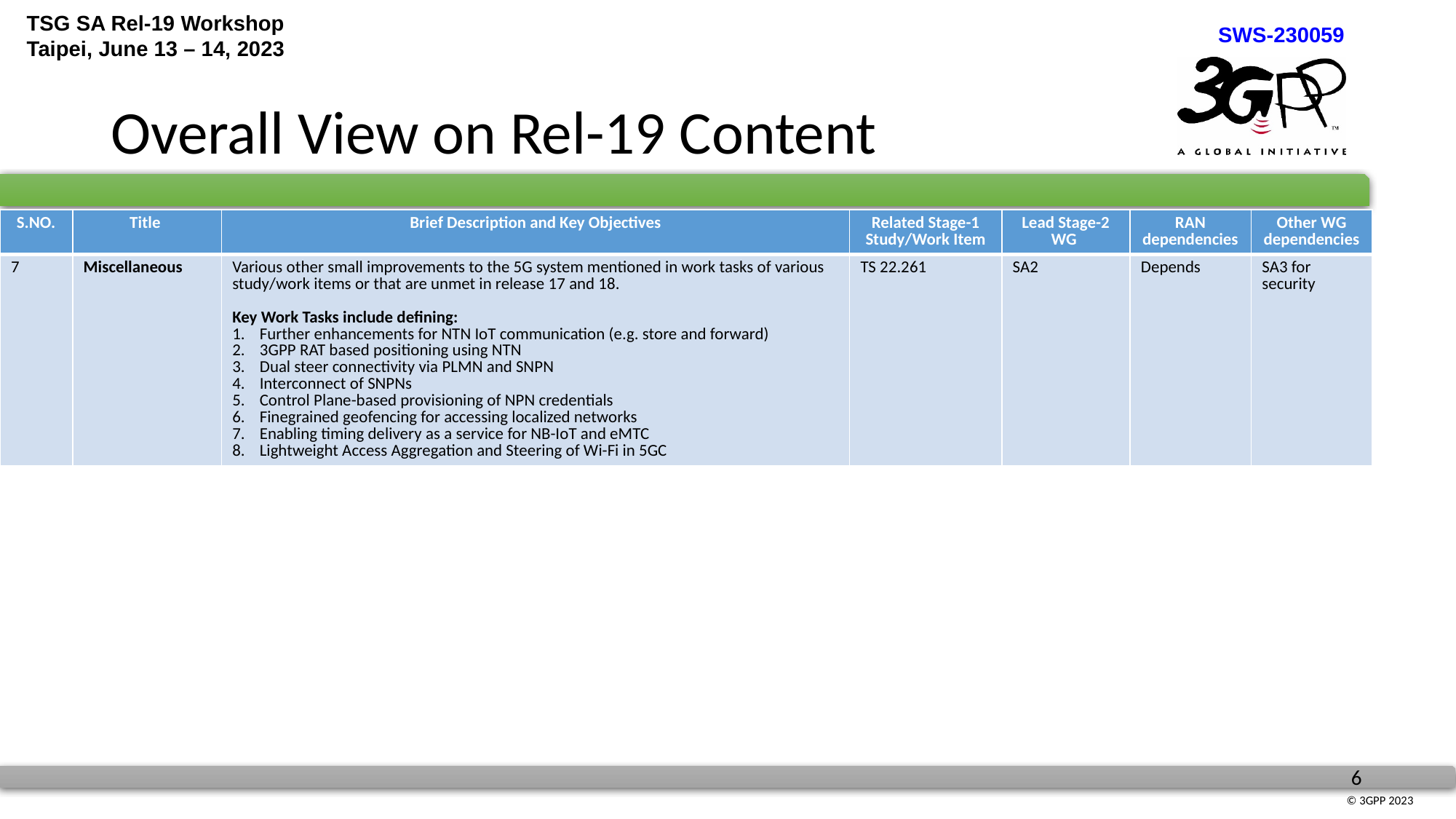

# Overall View on Rel-19 Content
| S.NO. | Title | Brief Description and Key Objectives | Related Stage-1 Study/Work Item | Lead Stage-2 WG | RAN dependencies | Other WG dependencies |
| --- | --- | --- | --- | --- | --- | --- |
| 7 | Miscellaneous | Various other small improvements to the 5G system mentioned in work tasks of various study/work items or that are unmet in release 17 and 18. Key Work Tasks include defining: Further enhancements for NTN IoT communication (e.g. store and forward) 3GPP RAT based positioning using NTN Dual steer connectivity via PLMN and SNPN Interconnect of SNPNs Control Plane-based provisioning of NPN credentials Finegrained geofencing for accessing localized networks Enabling timing delivery as a service for NB-IoT and eMTC Lightweight Access Aggregation and Steering of Wi-Fi in 5GC | TS 22.261 | SA2 | Depends | SA3 for security |